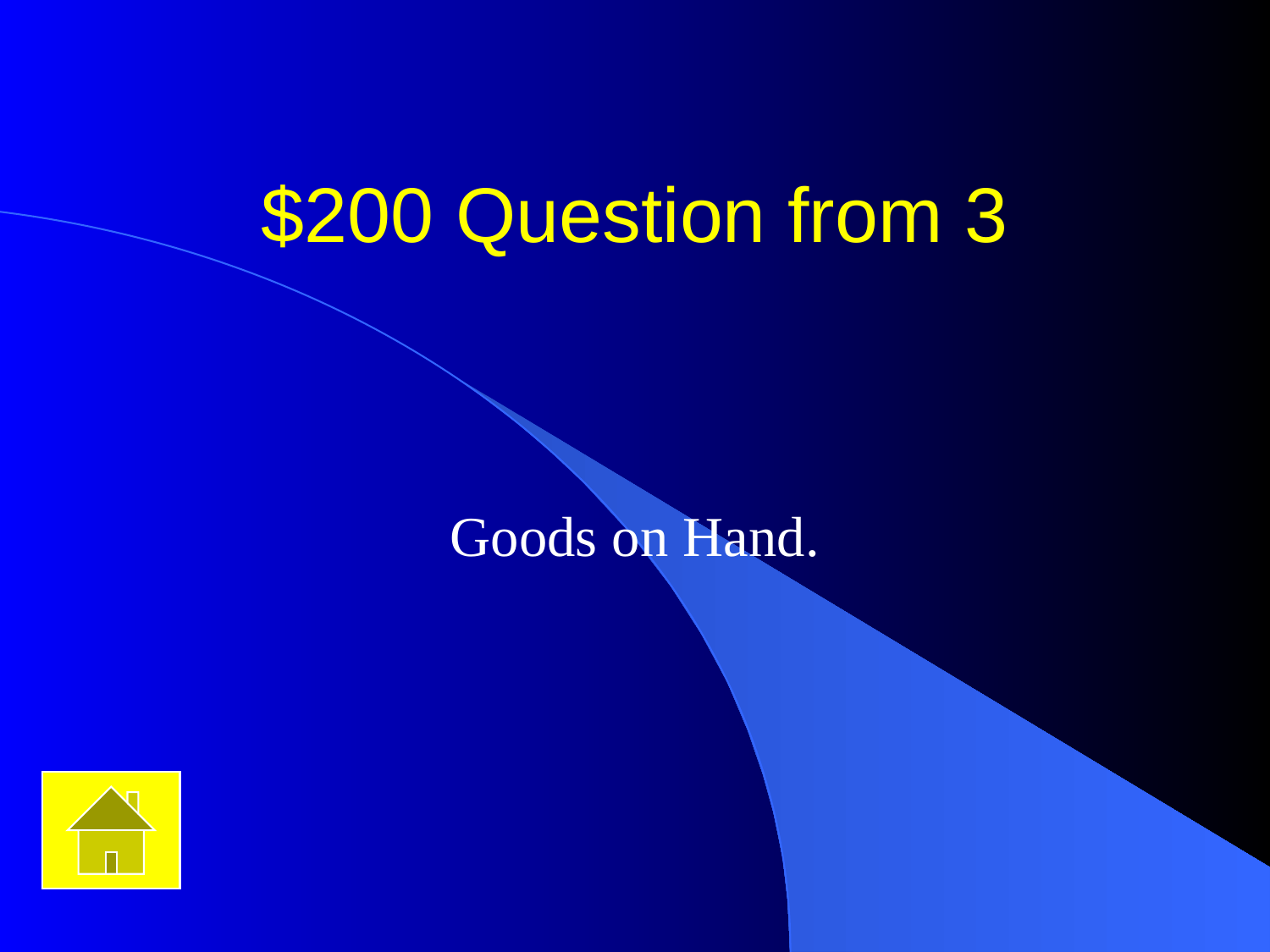

# $200 Question from 3
Goods on Hand.